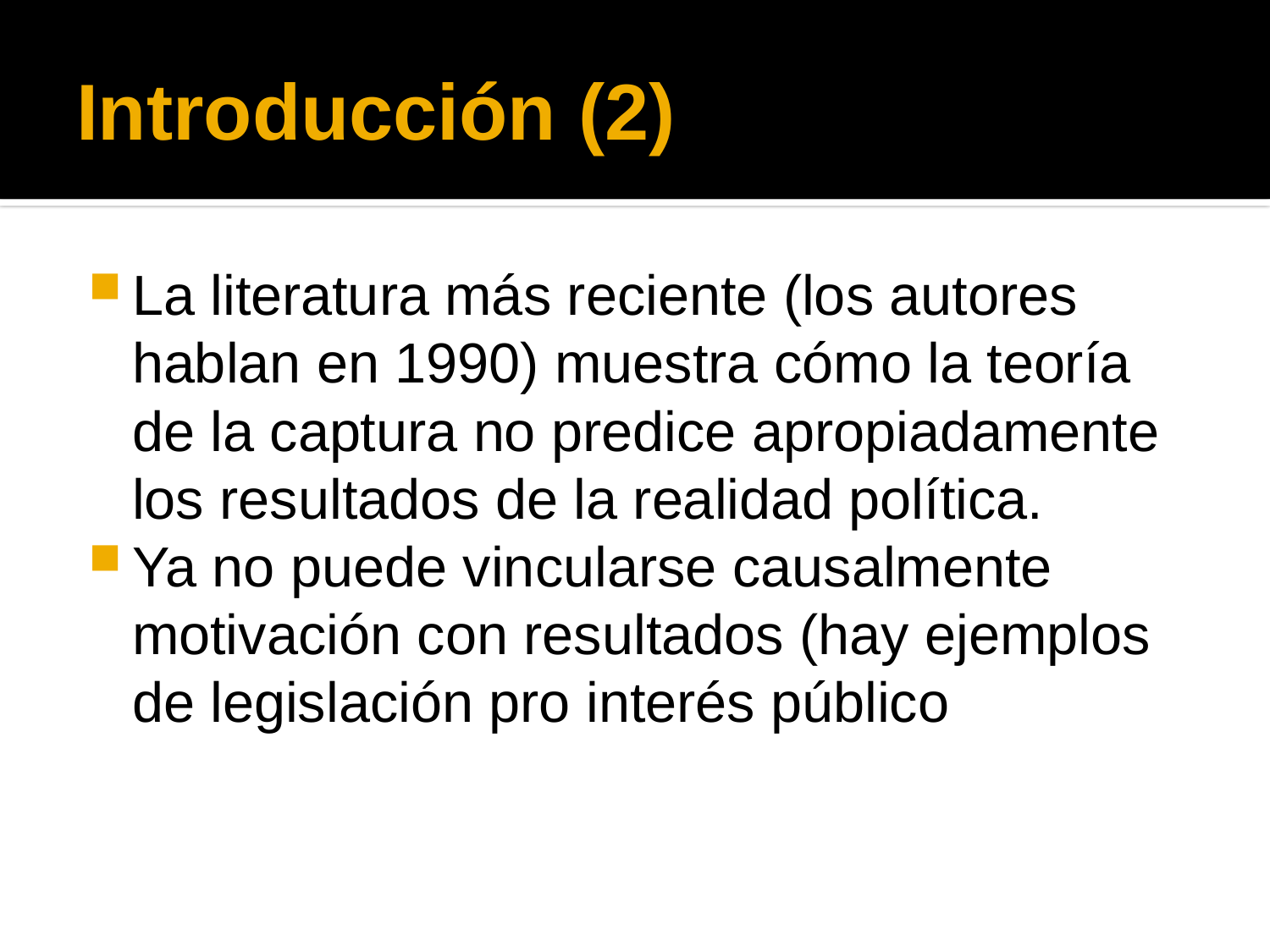

# Introducción (2)
La literatura más reciente (los autores hablan en 1990) muestra cómo la teoría de la captura no predice apropiadamente los resultados de la realidad política.
Ya no puede vincularse causalmente motivación con resultados (hay ejemplos de legislación pro interés público